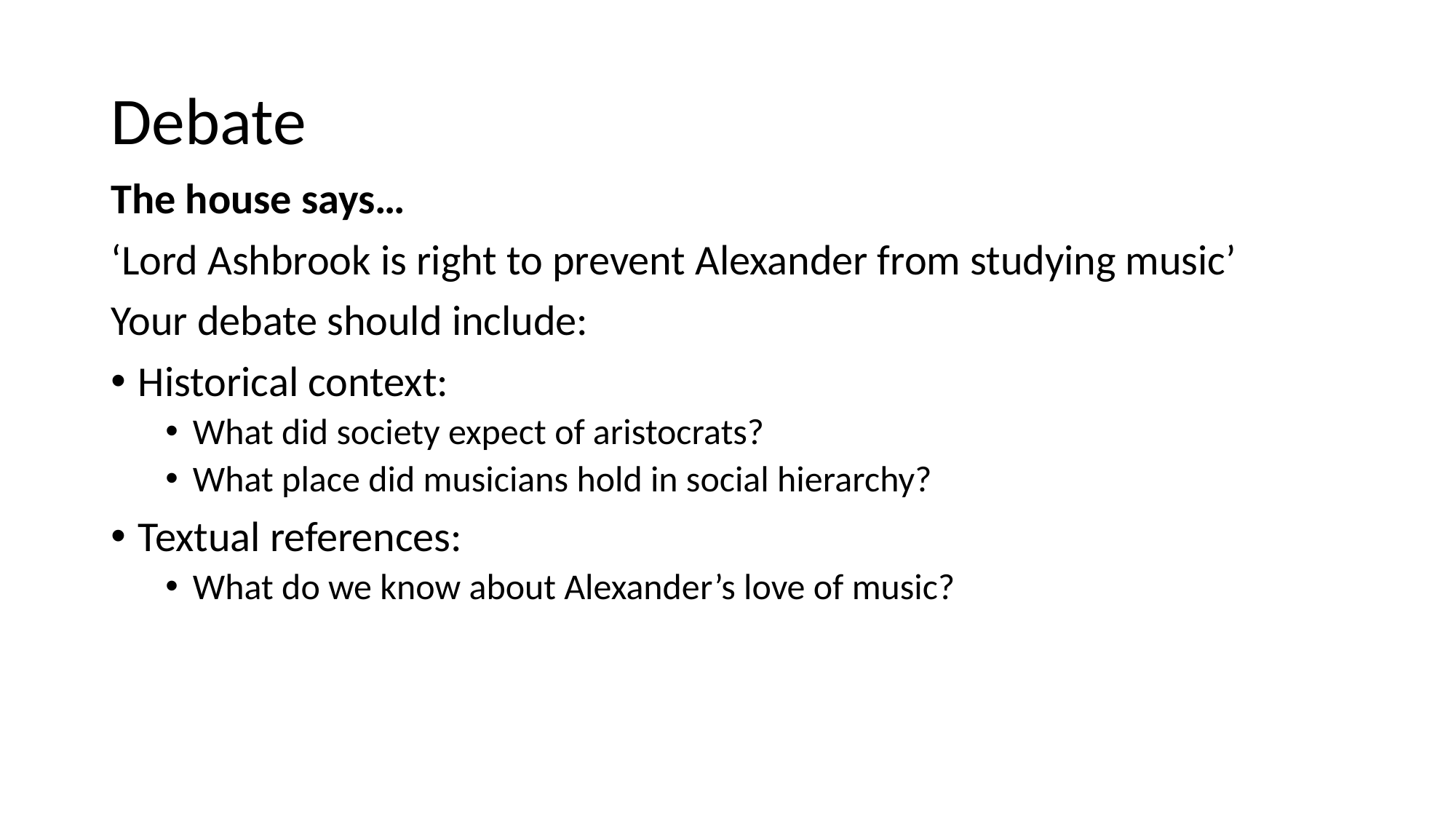

# Debate
The house says…
‘Lord Ashbrook is right to prevent Alexander from studying music’
Your debate should include:
Historical context:
What did society expect of aristocrats?
What place did musicians hold in social hierarchy?
Textual references:
What do we know about Alexander’s love of music?